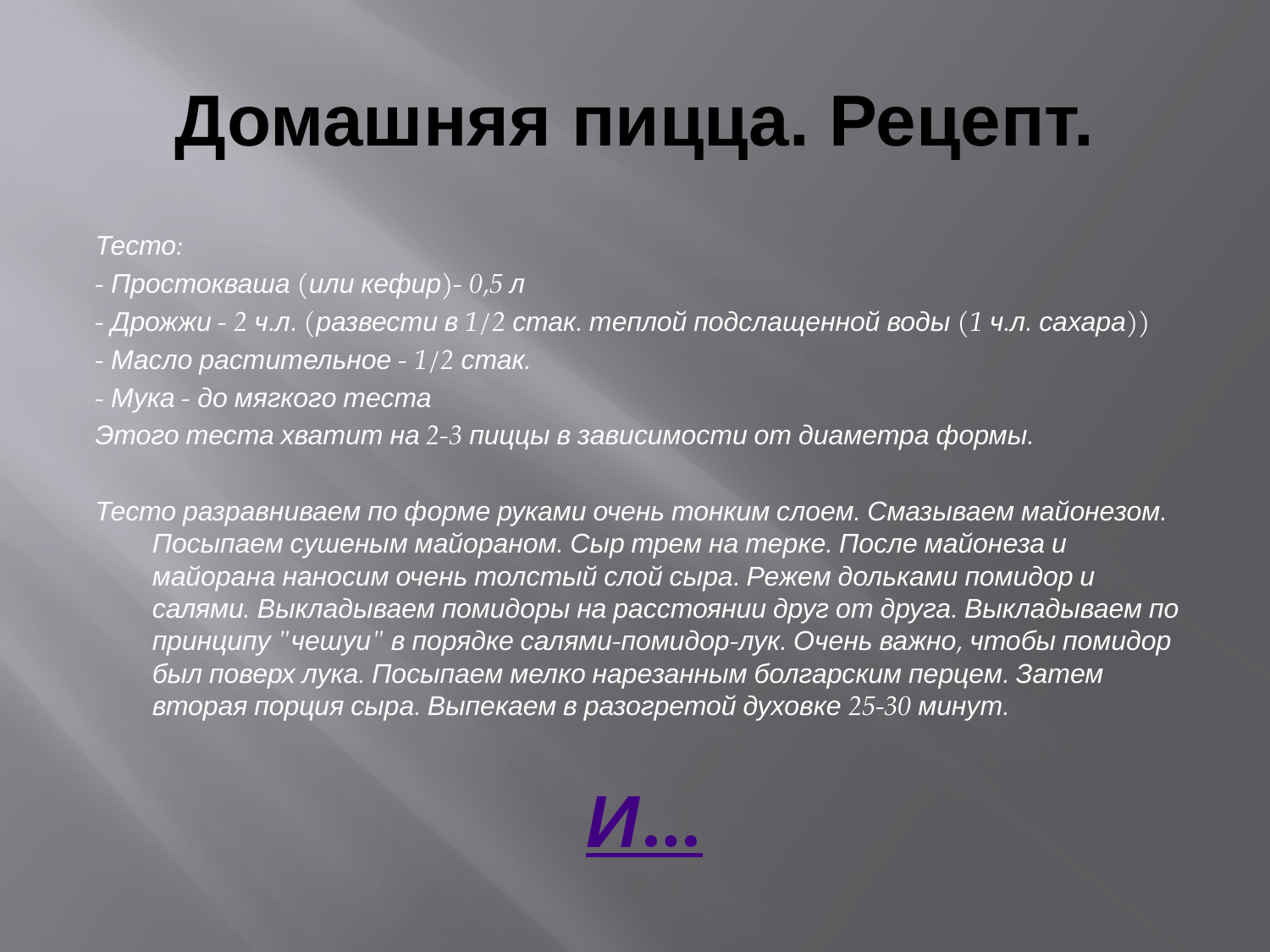

# Домашняя пицца. Рецепт.
Тесто:
- Простокваша (или кефир)- 0,5 л
- Дрожжи - 2 ч.л. (развести в 1/2 стак. теплой подслащенной воды (1 ч.л. сахара))
- Масло растительное - 1/2 стак.
- Мука - до мягкого теста
Этого теста хватит на 2-3 пиццы в зависимости от диаметра формы.

Тесто разравниваем по форме руками очень тонким слоем. Смазываем майонезом. Посыпаем сушеным майораном. Сыр трем на терке. После майонеза и майорана наносим очень толстый слой сыра. Режем дольками помидор и салями. Выкладываем помидоры на расстоянии друг от друга. Выкладываем по принципу "чешуи" в порядке салями-помидор-лук. Очень важно, чтобы помидор был поверх лука. Посыпаем мелко нарезанным болгарским перцем. Затем вторая порция сыра. Выпекаем в разогретой духовке 25-30 минут.

И…